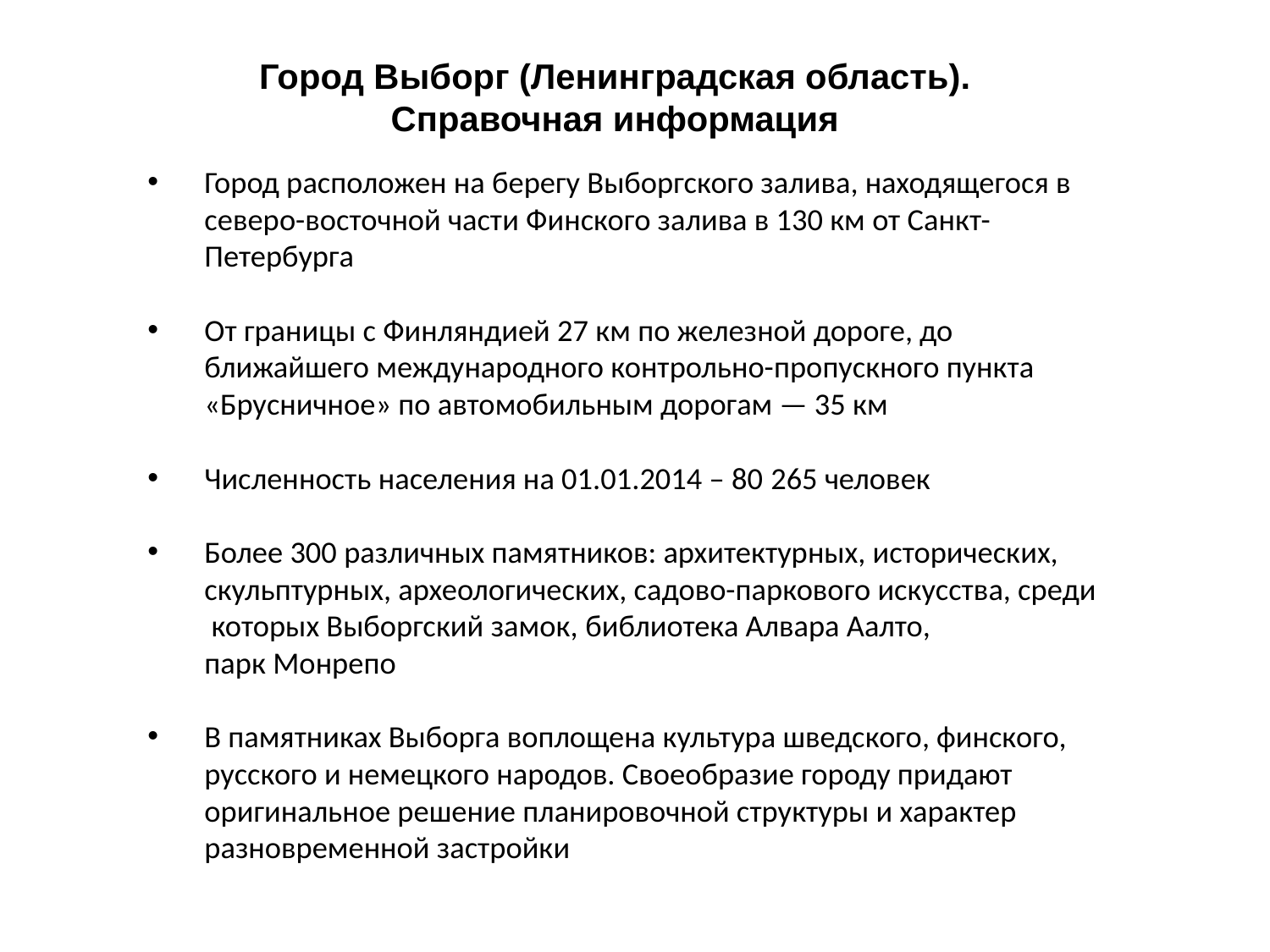

# Город Выборг (Ленинградская область). Справочная информация
Город расположен на берегу Выборгского залива, находящегося в северо-восточной части Финского залива в 130 км от Санкт-Петербурга

От границы с Финляндией 27 км по железной дороге, до ближайшего международного контрольно-пропускного пункта «Брусничное» по автомобильным дорогам — 35 км

Численность населения на 01.01.2014 – 80 265 человек

Более 300 различных памятников: архитектурных, исторических, скульптурных, археологических, садово-паркового искусства, среди  которых Выборгский замок, библиотека Алвара Аалто, парк Монрепо

В памятниках Выборга воплощена культура шведского, финского, русского и немецкого народов. Своеобразие городу придают оригинальное решение планировочной структуры и характер разновременной застройки